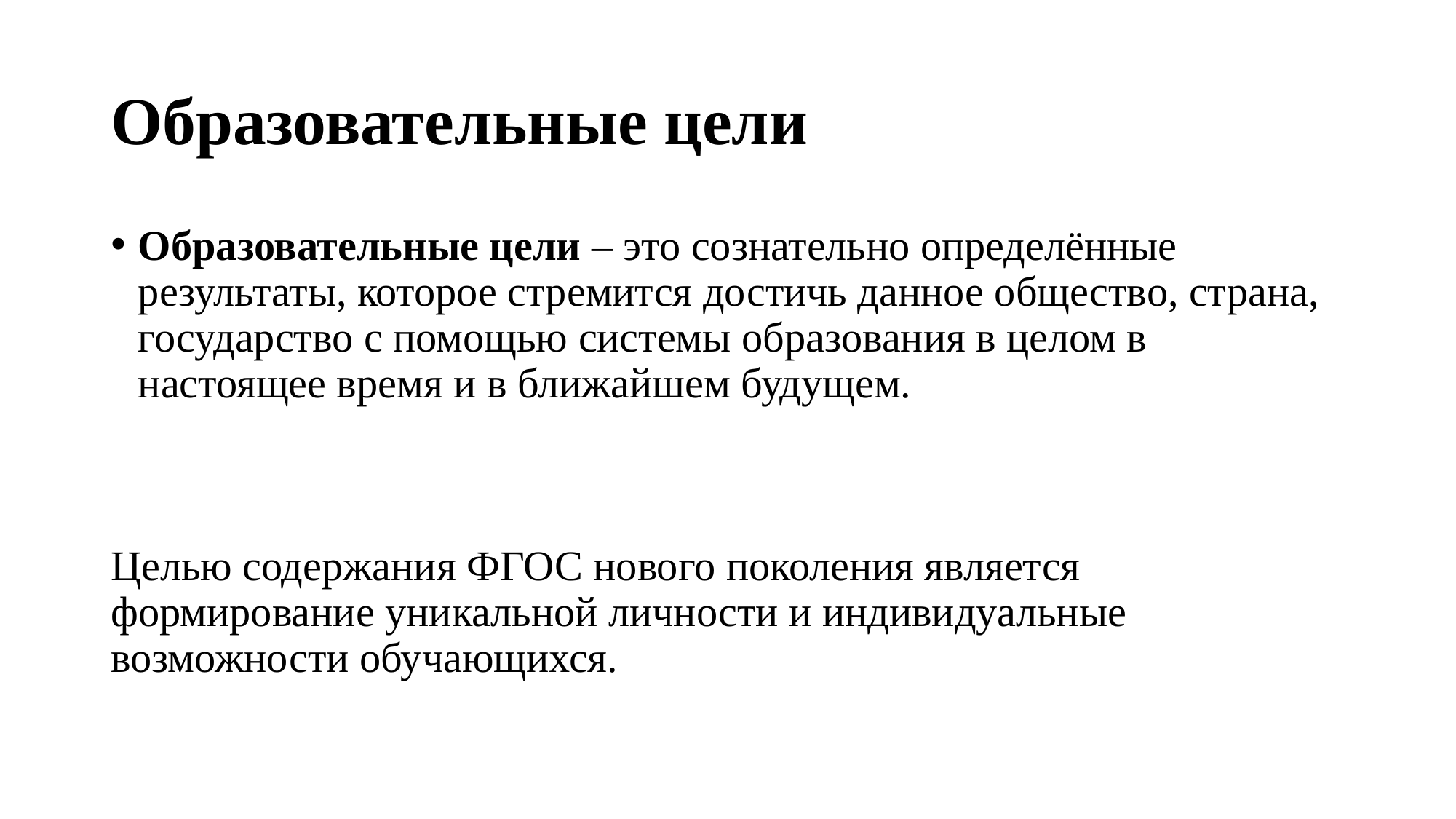

# Образовательные цели
Образовательные цели – это сознательно определённые результаты, которое стремится достичь данное общество, страна, государство с помощью системы образования в целом в настоящее время и в ближайшем будущем.

Целью содержания ФГОС нового поколения является формирование уникальной личности и индивидуальные возможности обучающихся.